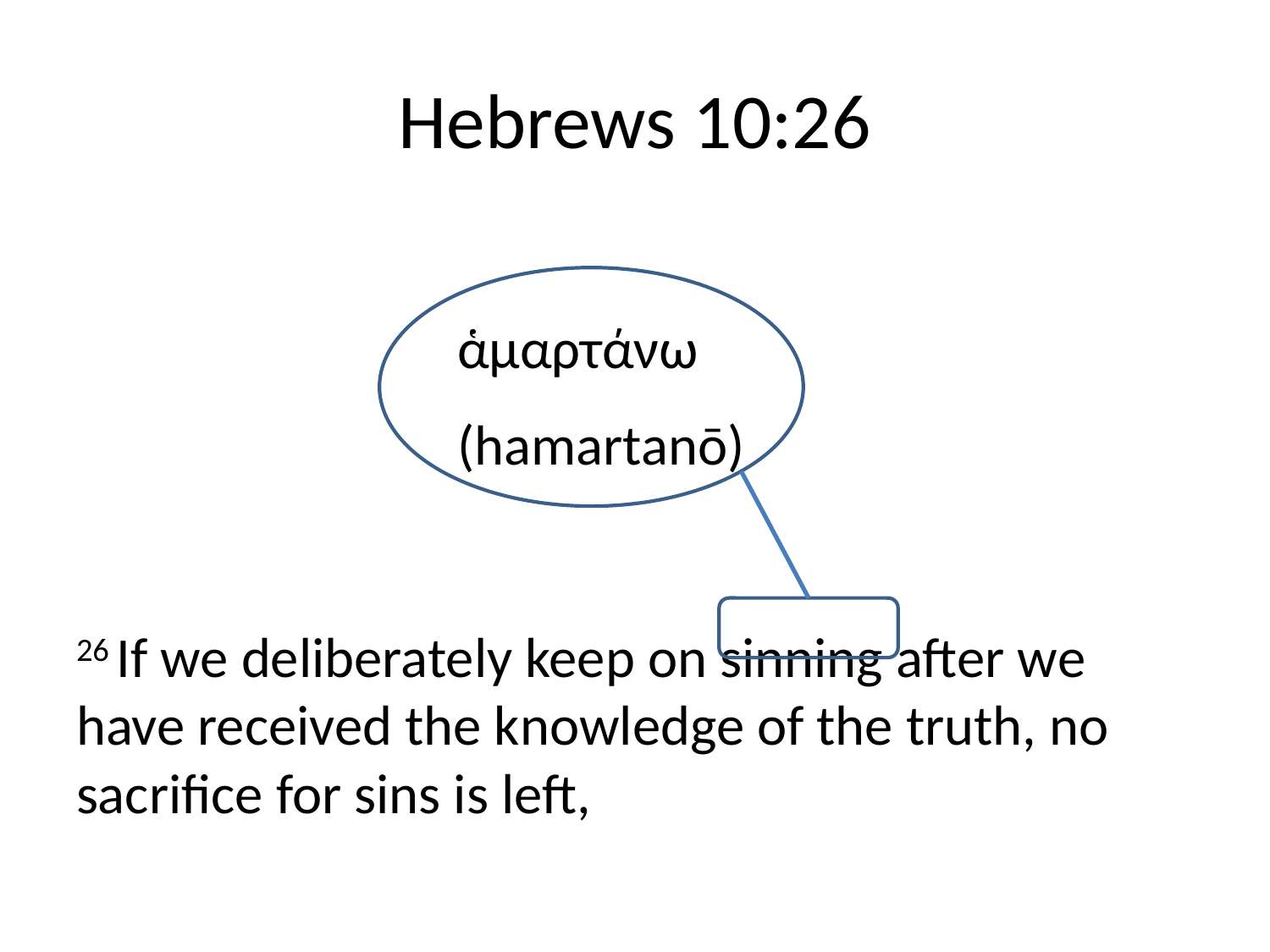

# Hebrews 10:26

			ἁμαρτάνω
			(hamartanō)

26 If we deliberately keep on sinning after we have received the knowledge of the truth, no sacrifice for sins is left,